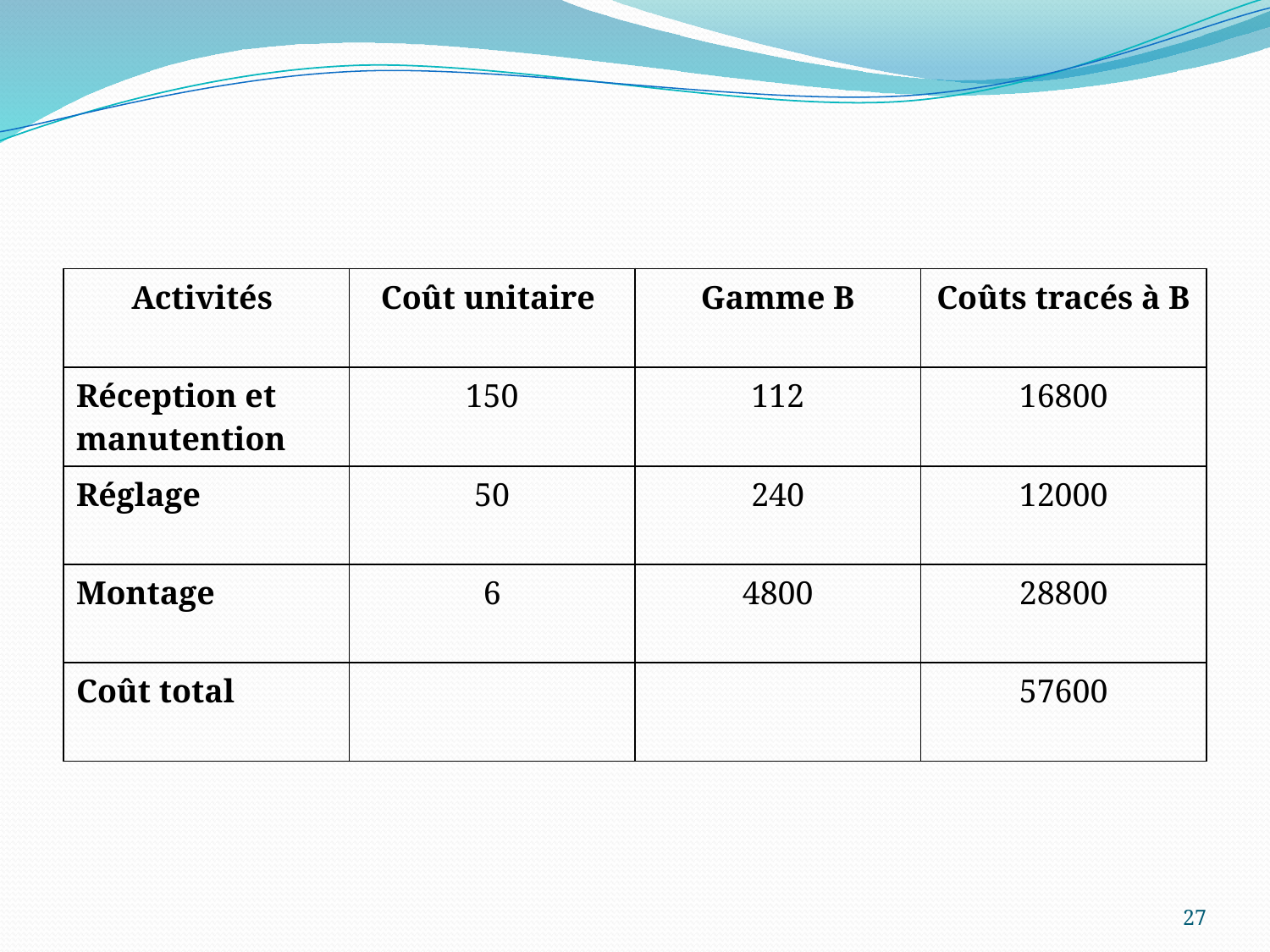

#
| Activités | Coût unitaire | Gamme B | Coûts tracés à B |
| --- | --- | --- | --- |
| Réception et manutention | 150 | 112 | 16800 |
| Réglage | 50 | 240 | 12000 |
| Montage | 6 | 4800 | 28800 |
| Coût total |  |  | 57600 |
27